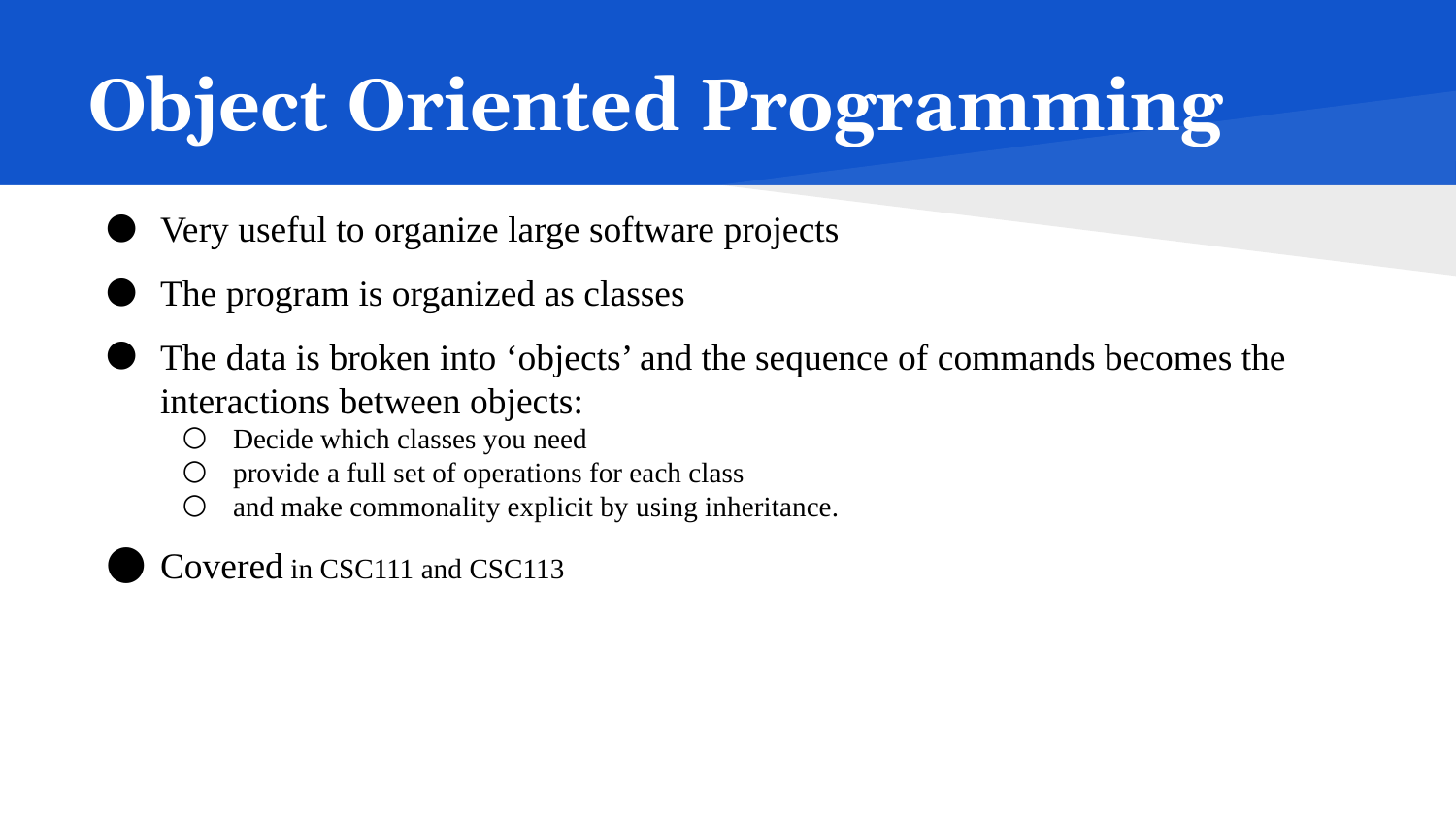

# Object Oriented Programming
Very useful to organize large software projects
The program is organized as classes
The data is broken into ‘objects’ and the sequence of commands becomes the interactions between objects:
Decide which classes you need
provide a full set of operations for each class
and make commonality explicit by using inheritance.
Covered in CSC111 and CSC113